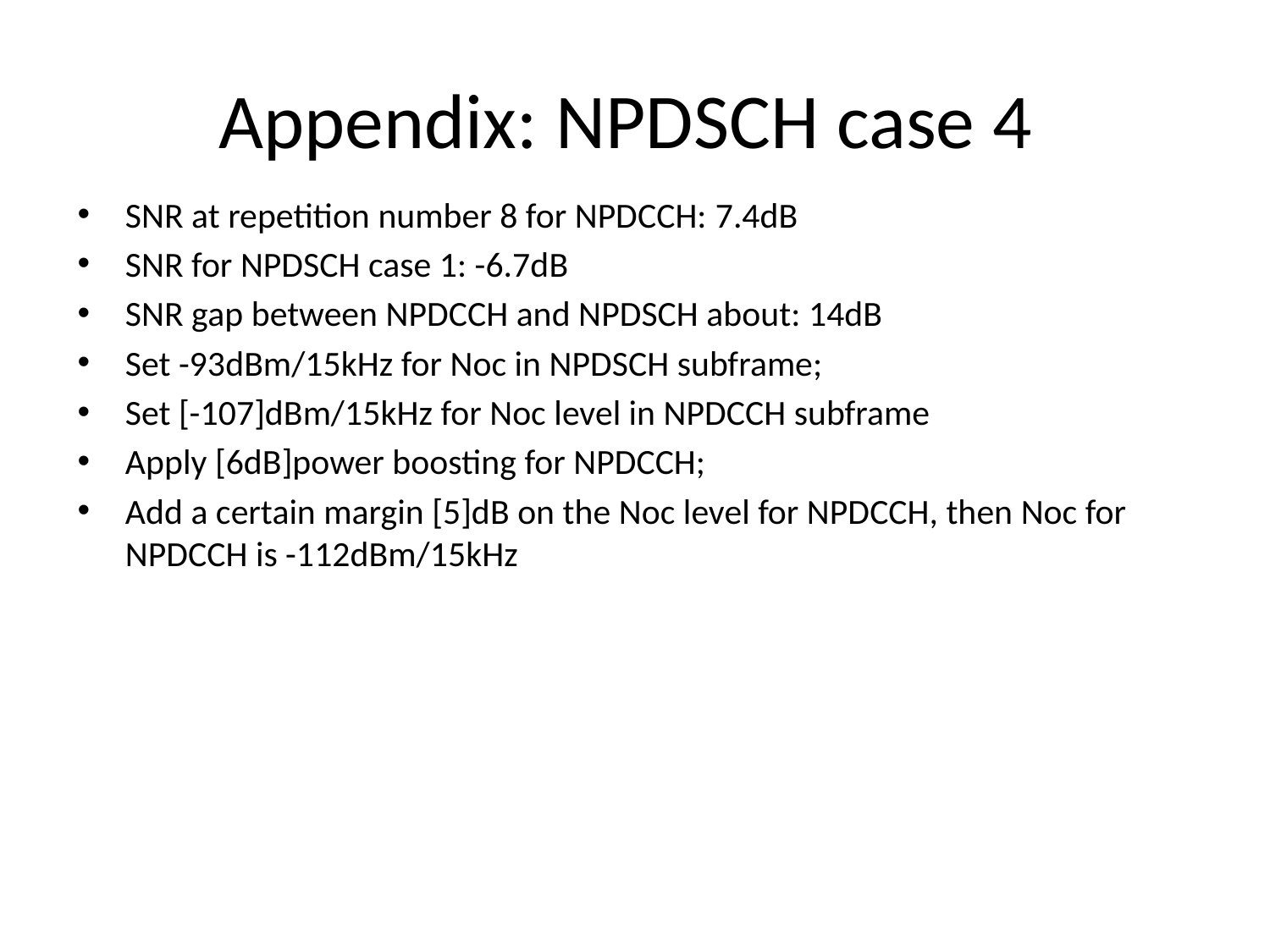

# Appendix: NPDSCH case 4
SNR at repetition number 8 for NPDCCH: 7.4dB
SNR for NPDSCH case 1: -6.7dB
SNR gap between NPDCCH and NPDSCH about: 14dB
Set -93dBm/15kHz for Noc in NPDSCH subframe;
Set [-107]dBm/15kHz for Noc level in NPDCCH subframe
Apply [6dB]power boosting for NPDCCH;
Add a certain margin [5]dB on the Noc level for NPDCCH, then Noc for NPDCCH is -112dBm/15kHz